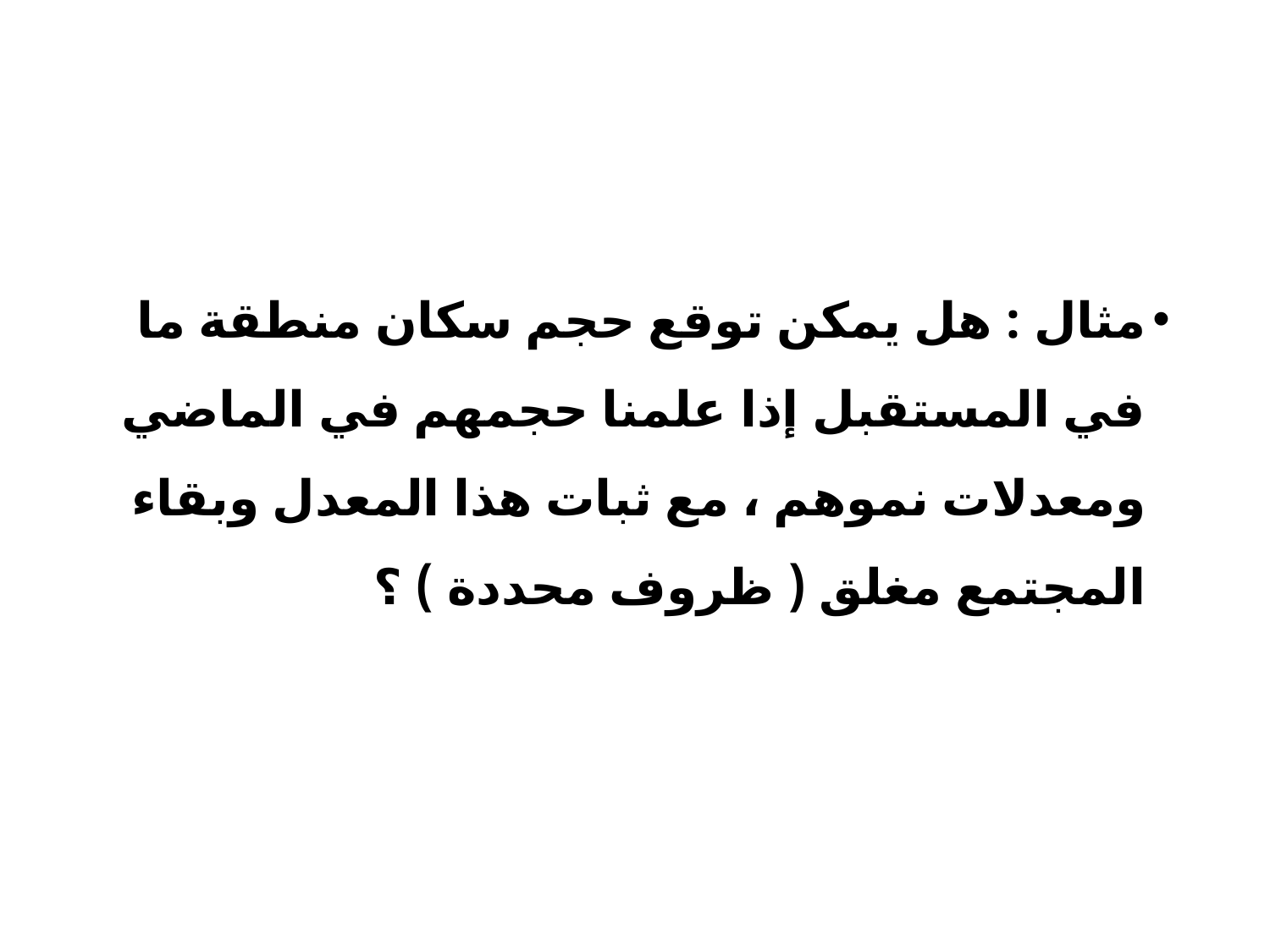

مثال : هل يمكن توقع حجم سكان منطقة ما في المستقبل إذا علمنا حجمهم في الماضي ومعدلات نموهم ، مع ثبات هذا المعدل وبقاء المجتمع مغلق ( ظروف محددة ) ؟